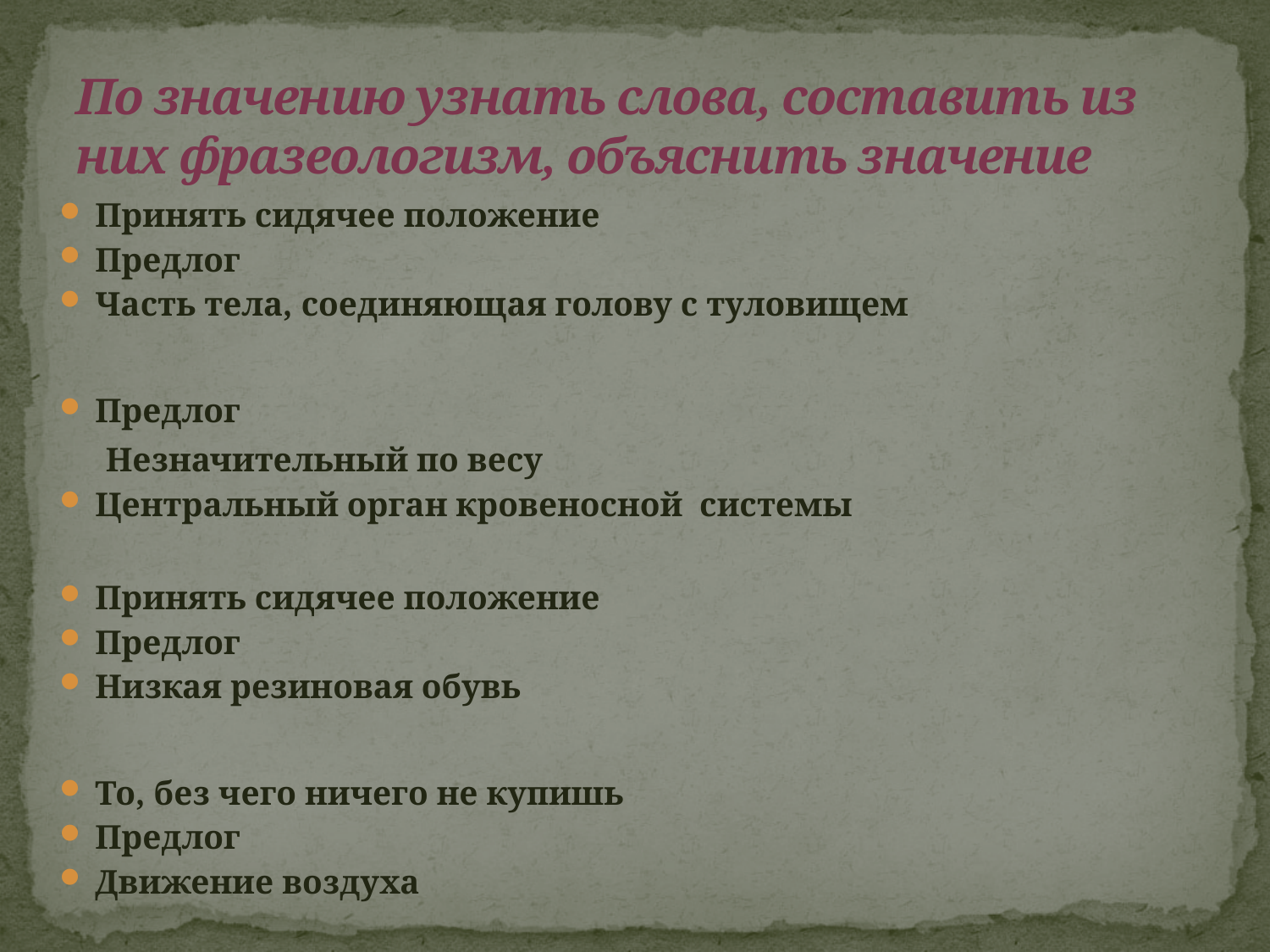

# По значению узнать слова, составить из них фразеологизм, объяснить значение
Принять сидячее положение
Предлог
Часть тела, соединяющая голову с туловищем

Предлог
           Незначительный по весу
Центральный орган кровеносной  системы

Принять сидячее положение
Предлог
Низкая резиновая обувь

То, без чего ничего не купишь
Предлог
Движение воздуха